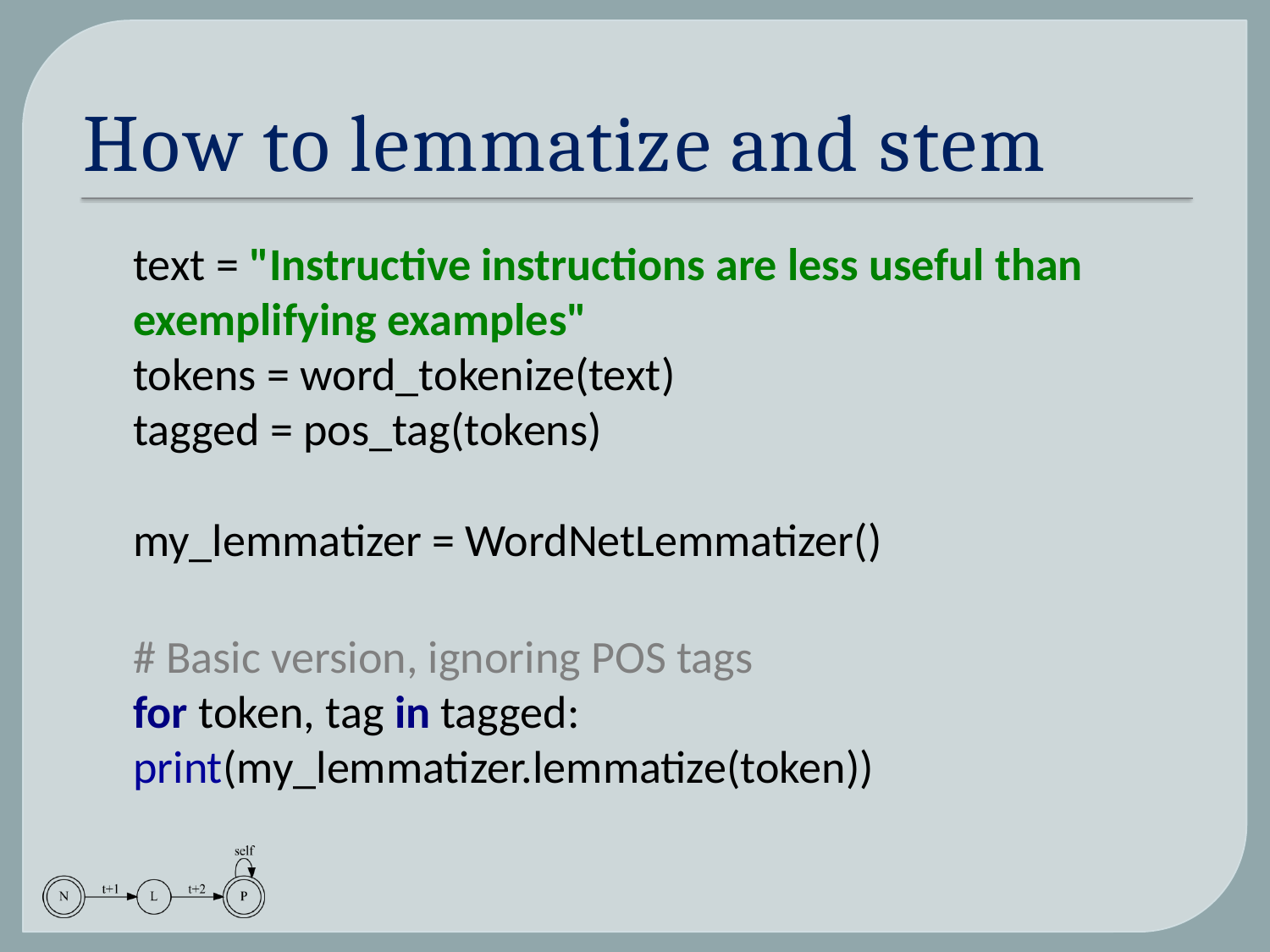

# How to lemmatize and stem
text = "Instructive instructions are less useful than exemplifying examples"
tokens = word_tokenize(text)
tagged = pos_tag(tokens)
my_lemmatizer = WordNetLemmatizer()
# Basic version, ignoring POS tags for token, tag in tagged:		    		print(my_lemmatizer.lemmatize(token))